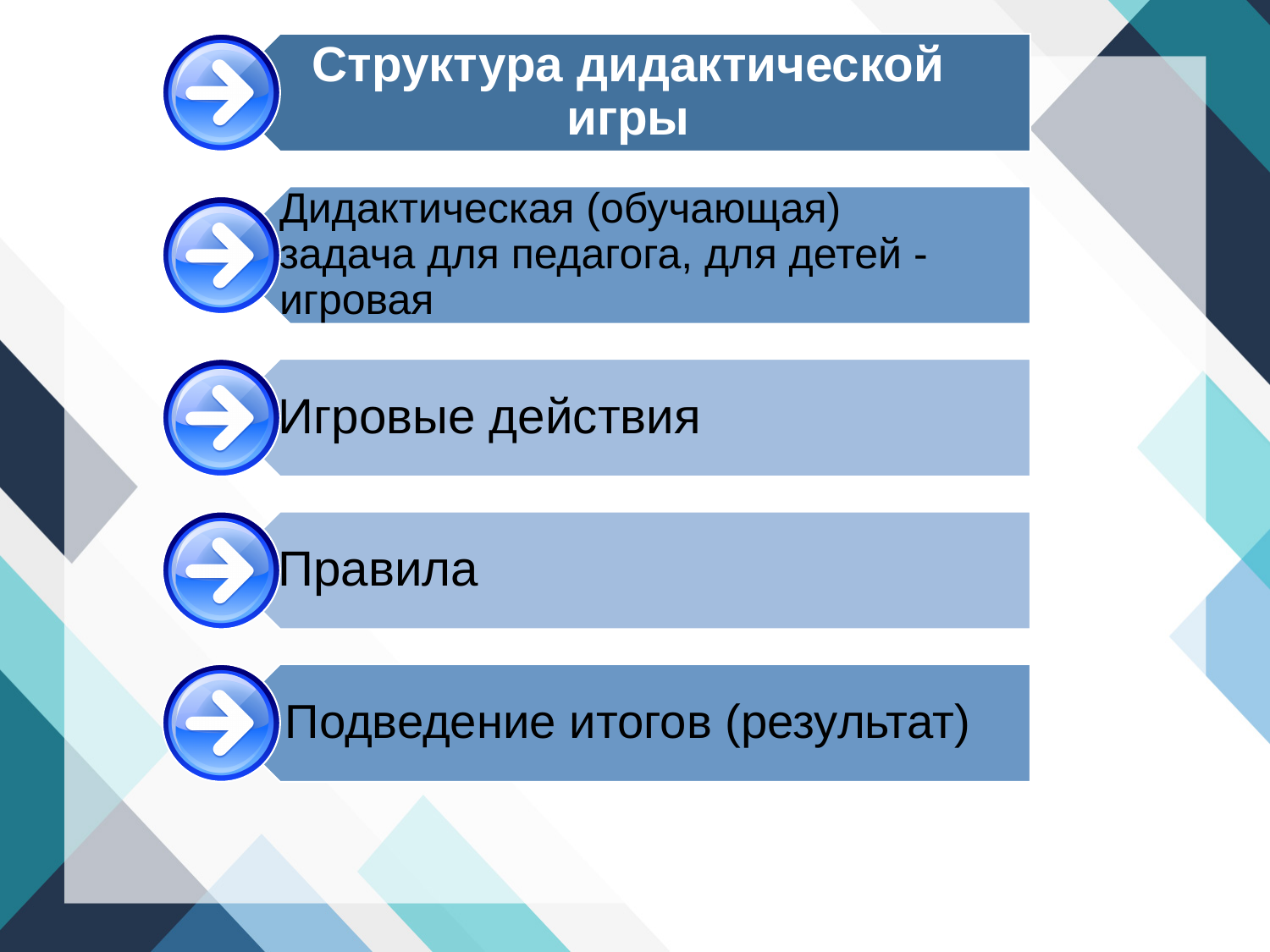

Структура дидактической игры
Дидактическая (обучающая) задача для педагога, для детей - игровая
Игровые действия
Правила
Подведение итогов (результат)